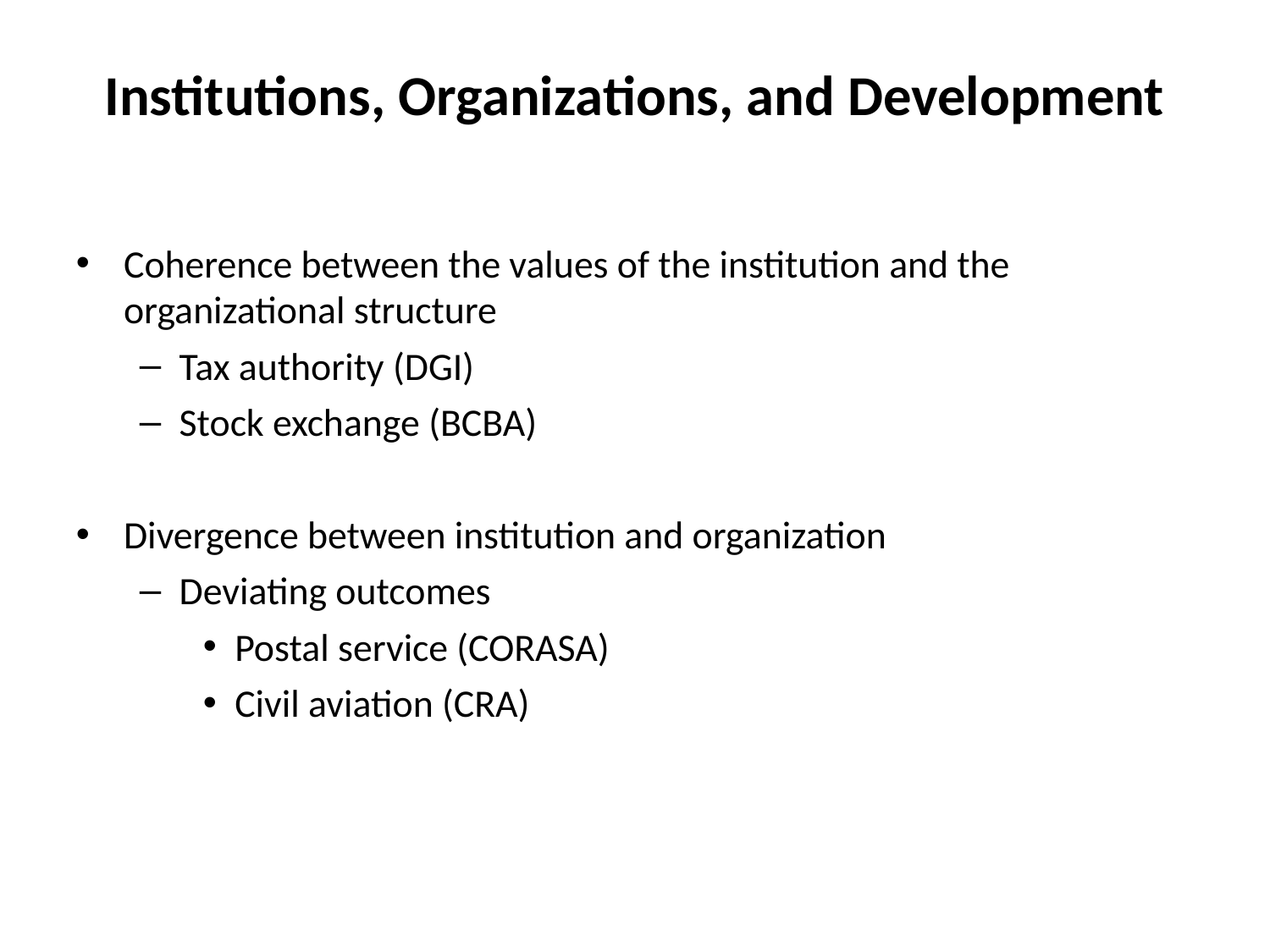

# Institutions, Organizations, and Development
Coherence between the values of the institution and the organizational structure
Tax authority (DGI)
Stock exchange (BCBA)

Divergence between institution and organization
Deviating outcomes
Postal service (CORASA)
Civil aviation (CRA)